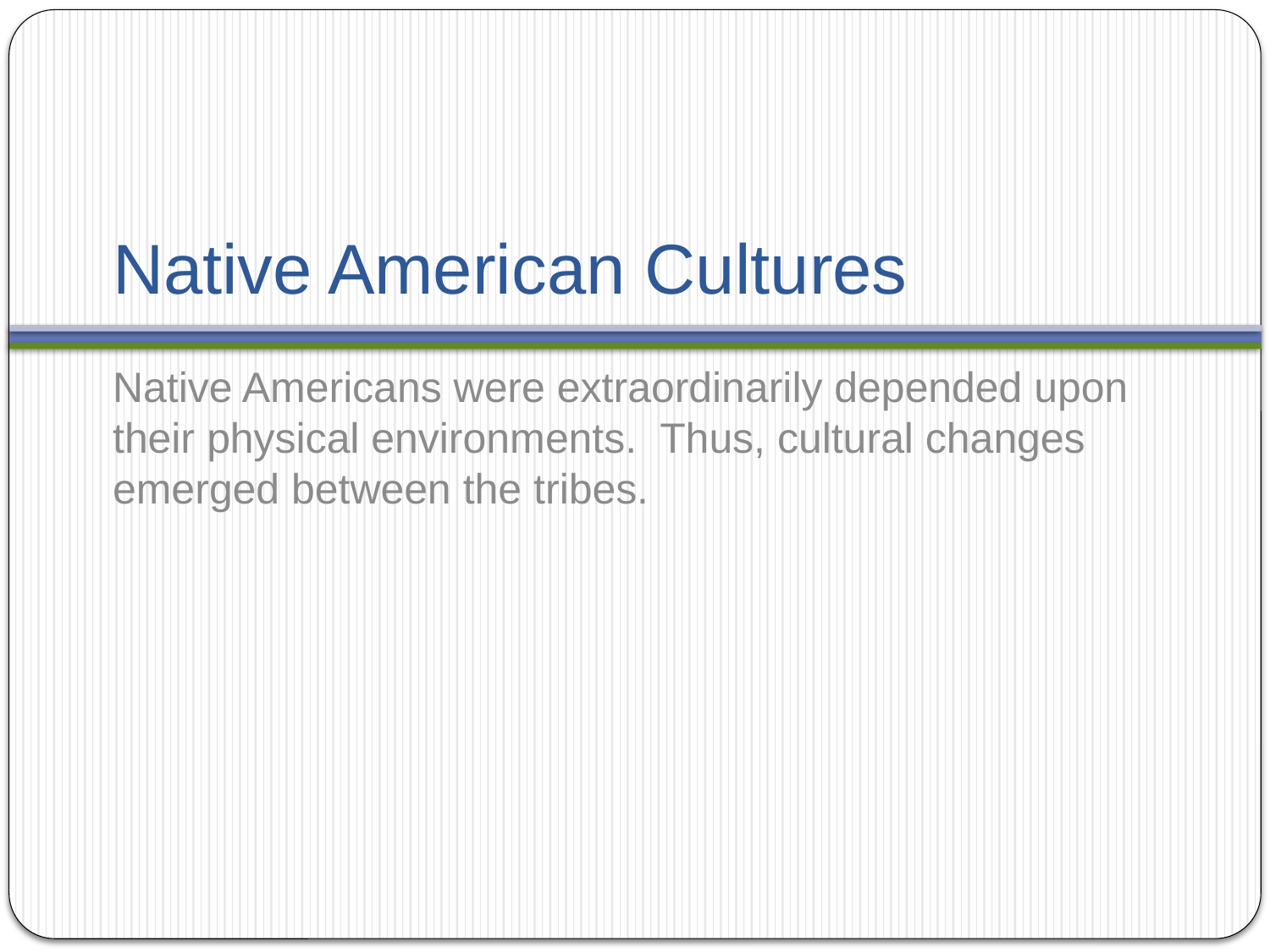

# Native American Cultures
Native Americans were extraordinarily depended upon their physical environments.  Thus, cultural changes emerged between the tribes.